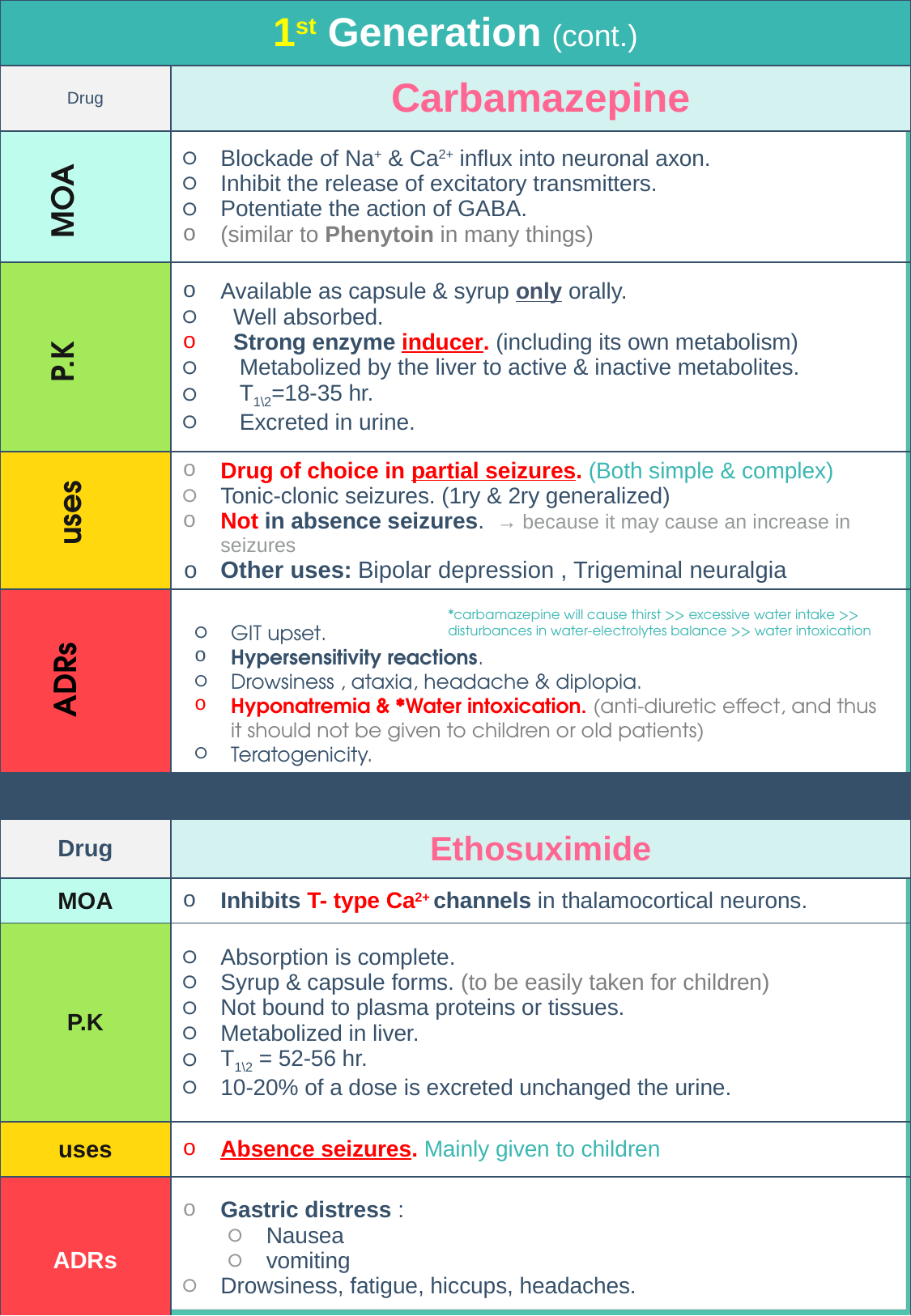

| 1st Generation (cont.) |  |
| --- | --- |
| Drug | Carbamazepine |
|  | Blockade of Na+ & Ca2+ influx into neuronal axon. Inhibit the release of excitatory transmitters. Potentiate the action of GABA. (similar to Phenytoin in many things) |
|  | Available as capsule & syrup only orally. Well absorbed. Strong enzyme inducer. (including its own metabolism) Metabolized by the liver to active & inactive metabolites. T1\2=18-35 hr. Excreted in urine. |
|  | Drug of choice in partial seizures. (Both simple & complex) Tonic-clonic seizures. (1ry & 2ry generalized) Not in absence seizures. → because it may cause an increase in seizures Other uses: Bipolar depression , Trigeminal neuralgia |
|  |  |
MOA
P.K
uses
*carbamazepine will cause thirst >> excessive water intake >> disturbances in water-electrolytes balance >> water intoxication
GIT upset.
Hypersensitivity reactions.
Drowsiness , ataxia, headache & diplopia.
Hyponatremia & *Water intoxication. (anti-diuretic effect, and thus it should not be given to children or old patients)
Teratogenicity.

ADRs
|  |  |
| --- | --- |
| Drug | Ethosuximide |
| MOA | Inhibits T- type Ca2+ channels in thalamocortical neurons. |
| P.K | Absorption is complete. Syrup & capsule forms. (to be easily taken for children) Not bound to plasma proteins or tissues. Metabolized in liver. T1\2 = 52-56 hr. 10-20% of a dose is excreted unchanged the urine. |
| uses | Absence seizures. Mainly given to children |
| ADRs | Gastric distress : Nausea vomiting Drowsiness, fatigue, hiccups, headaches. |